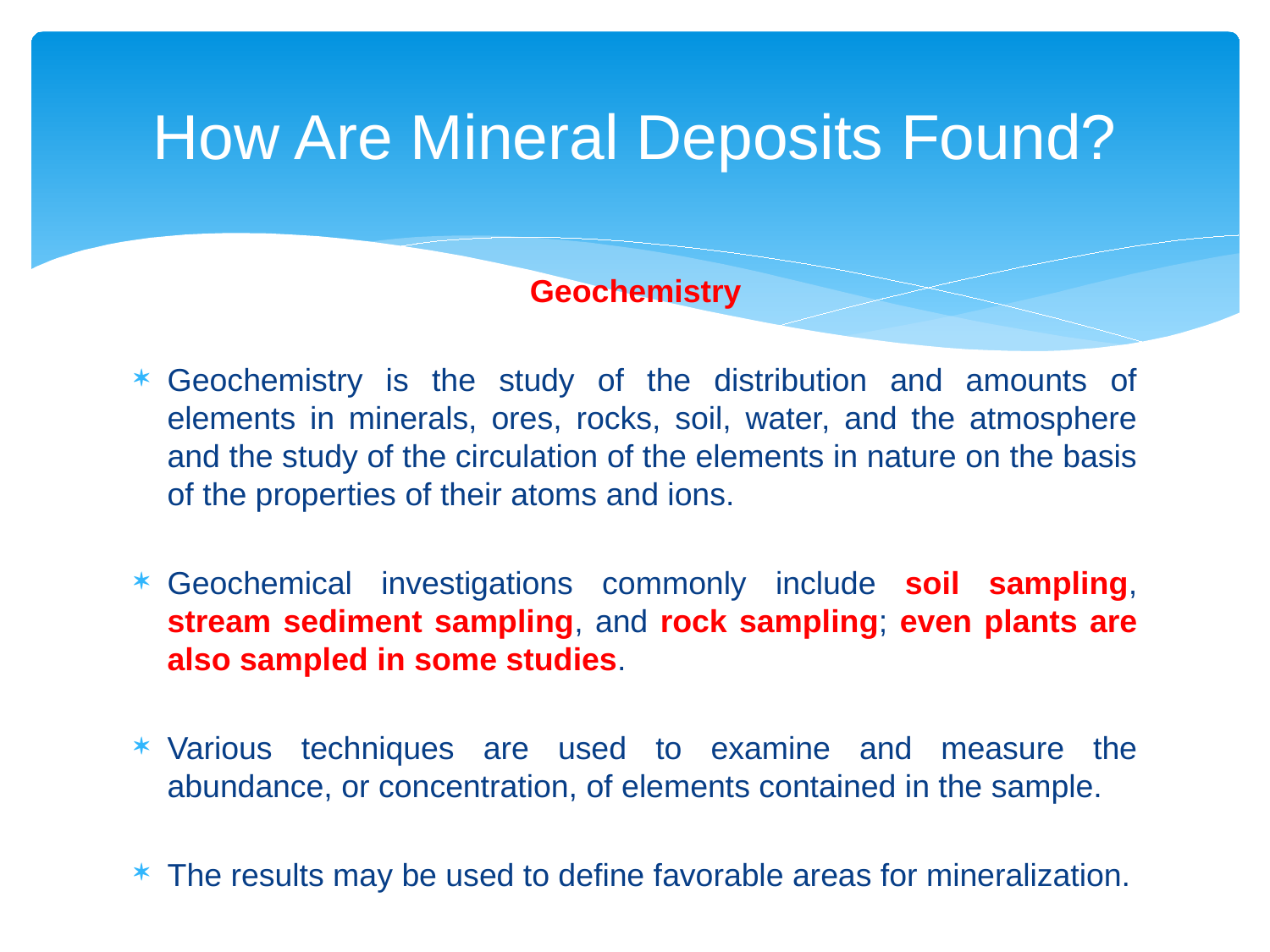

# How Are Mineral Deposits Found?
Geochemistry

Geochemistry is the study of the distribution and amounts of elements in minerals, ores, rocks, soil, water, and the atmosphere and the study of the circulation of the elements in nature on the basis of the properties of their atoms and ions.

Geochemical investigations commonly include soil sampling, stream sediment sampling, and rock sampling; even plants are also sampled in some studies.

Various techniques are used to examine and measure the abundance, or concentration, of elements contained in the sample.

The results may be used to define favorable areas for mineralization.